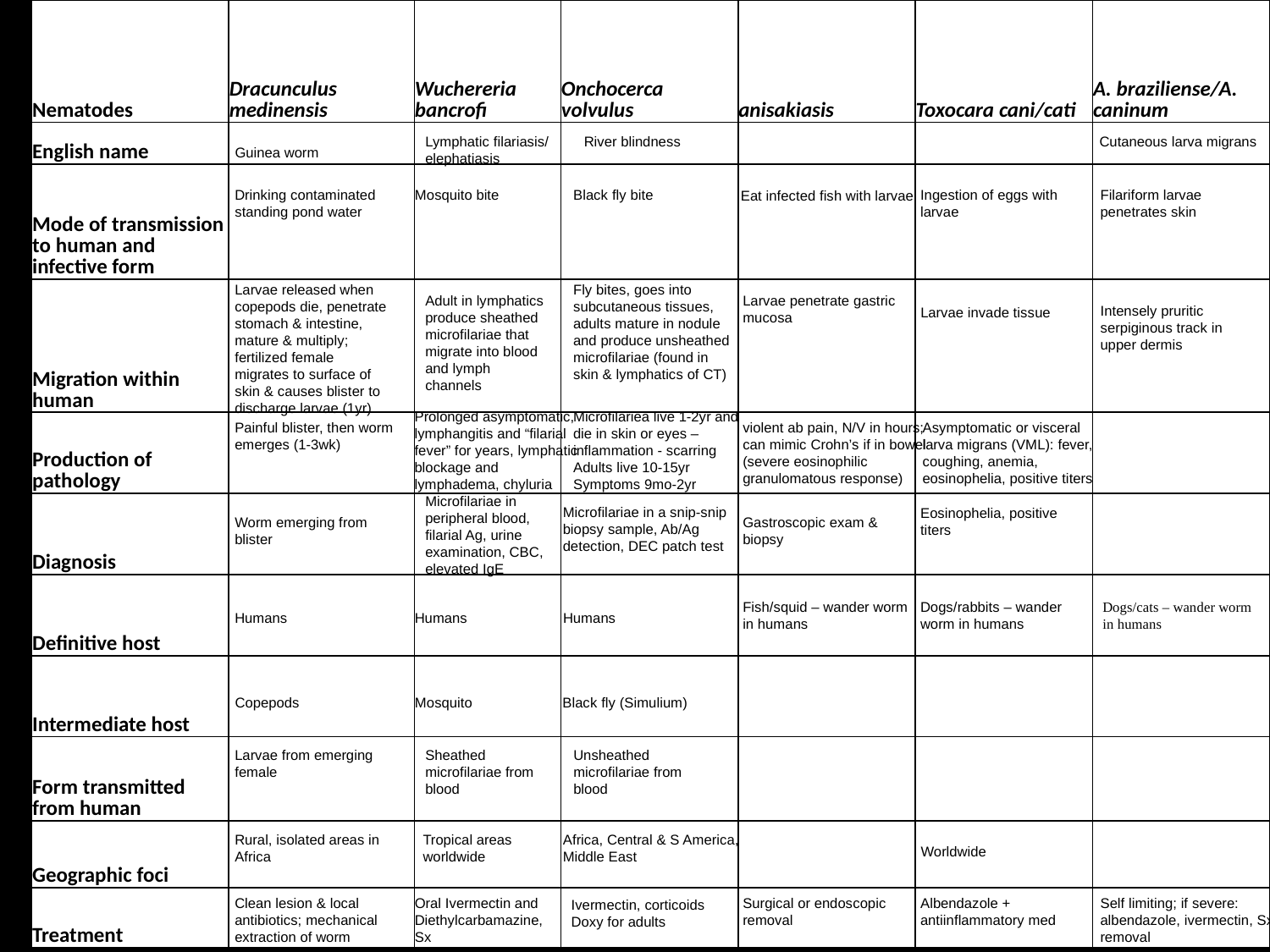

| Nematodes | Dracunculus medinensis | Wuchereria bancrofi | Onchocerca volvulus | anisakiasis | Toxocara cani/cati | A. braziliense/A. caninum |
| --- | --- | --- | --- | --- | --- | --- |
| English name |  |  |  |  |  |  |
| Mode of transmission to human and infective form |  |  |  |  |  |  |
| Migration within human |  |  |  |  |  |  |
| Production of pathology |  |  |  |  |  |  |
| Diagnosis |  |  |  |  |  |  |
| Definitive host |  |  |  |  |  |  |
| Intermediate host |  |  |  |  |  |  |
| Form transmitted from human |  |  |  |  |  |  |
| Geographic foci |  |  |  |  |  |  |
| Treatment |  |  |  |  |  |  |
Lymphatic filariasis/ elephatiasis
River blindness
Cutaneous larva migrans
Guinea worm
Drinking contaminated standing pond water
Mosquito bite
Black fly bite
Ingestion of eggs with larvae
Filariform larvae penetrates skin
Eat infected fish with larvae

Larvae released when copepods die, penetrate stomach & intestine, mature & multiply; fertilized female migrates to surface of skin & causes blister to discharge larvae (1yr)
Fly bites, goes into subcutaneous tissues, adults mature in nodule and produce unsheathed microfilariae (found in skin & lymphatics of CT)
Adult in lymphatics produce sheathed microfilariae that migrate into blood and lymph channels
Larvae penetrate gastric mucosa
Intensely pruritic serpiginous track in upper dermis
Larvae invade tissue
Prolonged asymptomatic, lymphangitis and “filarial fever” for years, lymphatic blockage and lymphadema, chyluria
Microfilariea live 1-2yr and die in skin or eyes – inflammation - scarring
Adults live 10-15yr
Symptoms 9mo-2yr
Painful blister, then worm emerges (1-3wk)
violent ab pain, N/V in hours; can mimic Crohn’s if in bowel (severe eosinophilic granulomatous response)

Asymptomatic or visceral larva migrans (VML): fever, coughing, anemia, eosinophelia, positive titers
Microfilariae in peripheral blood, filarial Ag, urine examination, CBC, elevated IgE
Microfilariae in a snip-snip biopsy sample, Ab/Ag detection, DEC patch test
Eosinophelia, positive titers
Worm emerging from blister
Gastroscopic exam & biopsy
Fish/squid – wander worm in humans
Dogs/rabbits – wander worm in humans
Dogs/cats – wander worm in humans
Humans
Humans
Humans
Copepods
Mosquito
Black fly (Simulium)
Larvae from emerging female
Sheathed microfilariae from blood
Unsheathed microfilariae from blood
Rural, isolated areas in Africa
Tropical areas worldwide
Africa, Central & S America, Middle East
Worldwide
Clean lesion & local antibiotics; mechanical extraction of worm
Oral Ivermectin and Diethylcarbamazine, Sx
Surgical or endoscopic removal
Albendazole + antiinflammatory med
Self limiting; if severe: albendazole, ivermectin, Sx removal
Ivermectin, corticoids
Doxy for adults